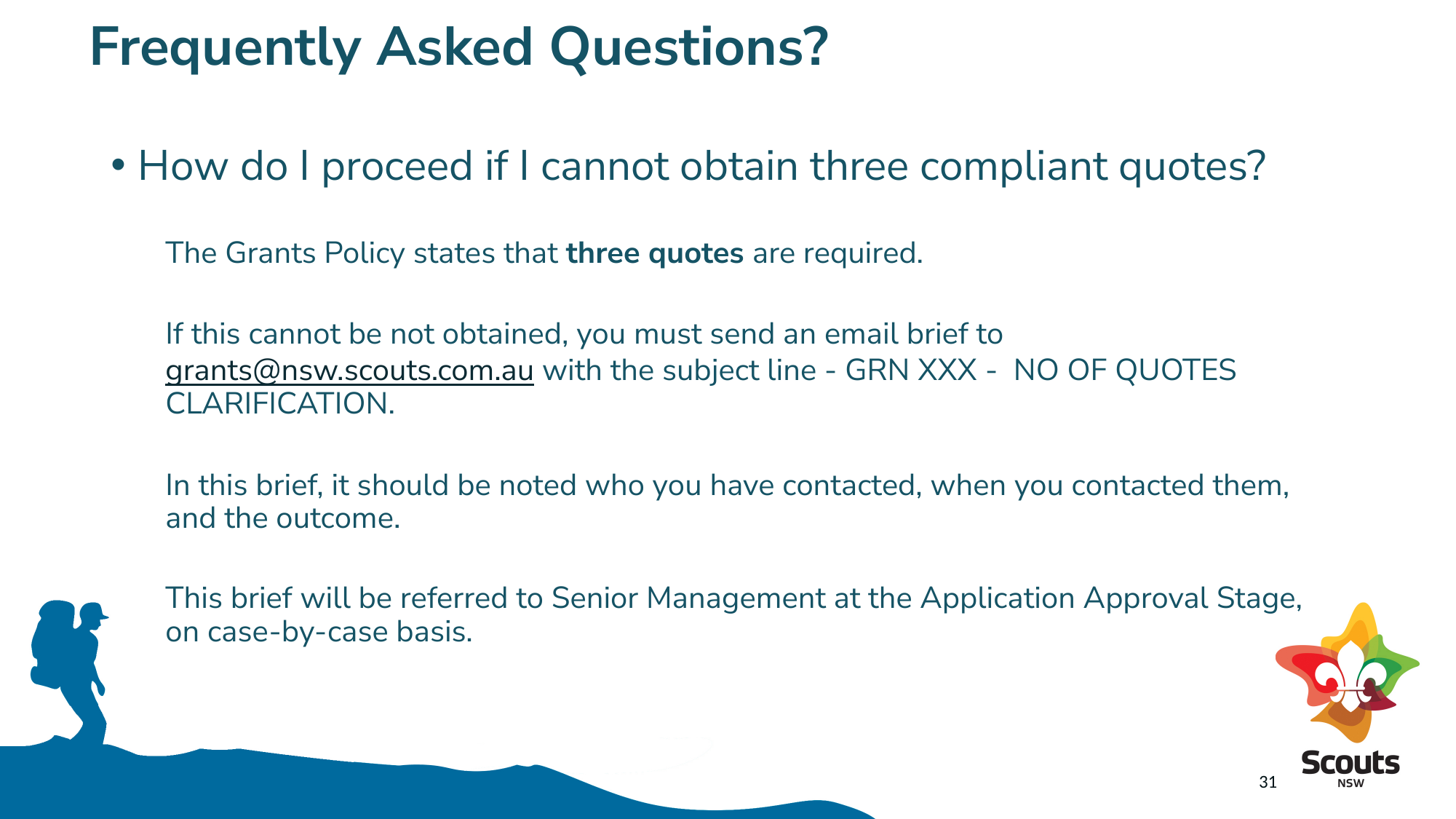

# Frequently Asked Questions?
How do I proceed if I cannot obtain three compliant quotes?

The Grants Policy states that three quotes are required.

If this cannot be not obtained, you must send an email brief to grants@nsw.scouts.com.au with the subject line - GRN XXX -  NO OF QUOTES CLARIFICATION.

In this brief, it should be noted who you have contacted, when you contacted them, and the outcome.

This brief will be referred to Senior Management at the Application Approval Stage, on case-by-case basis.

31